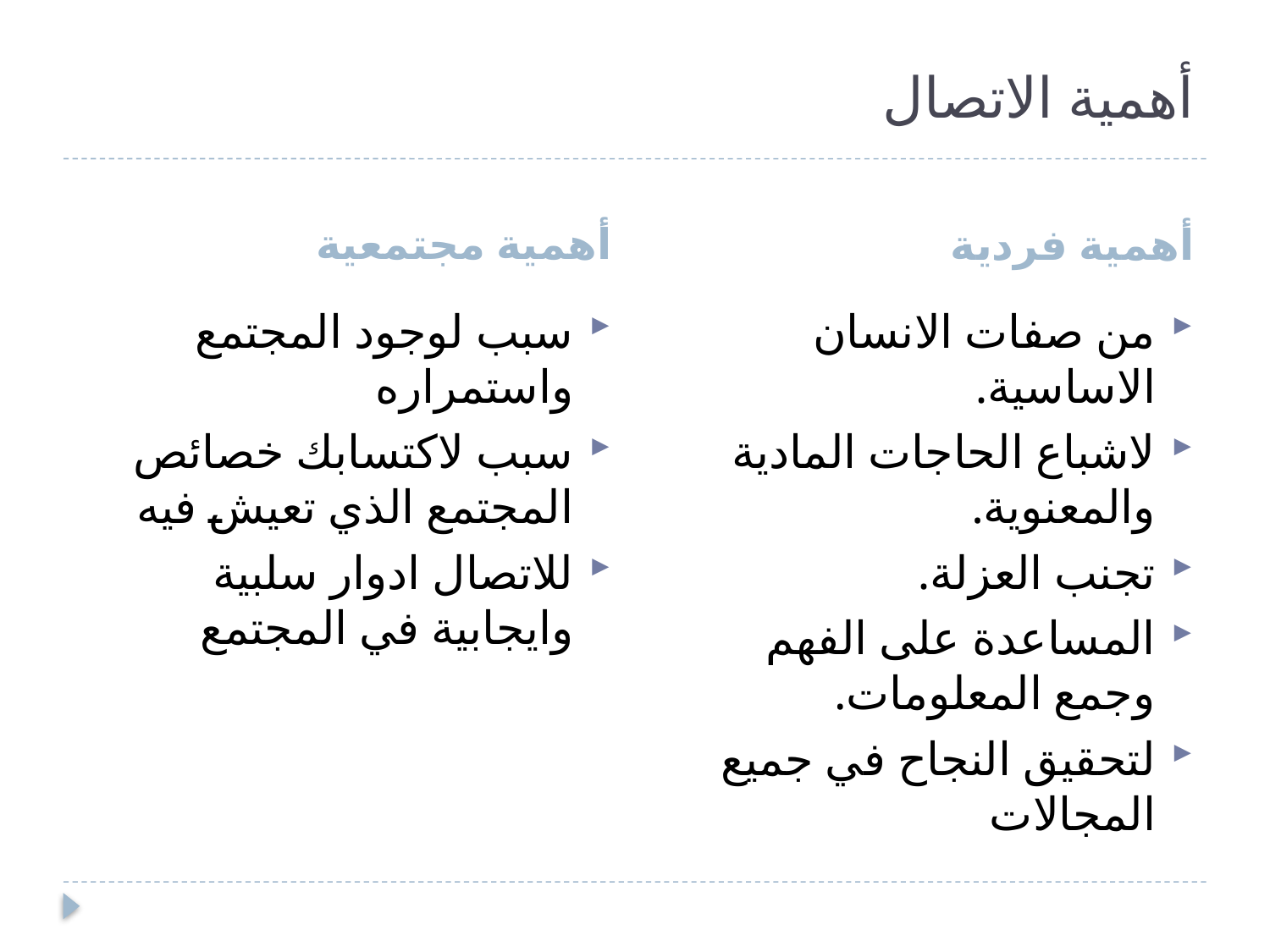

# أهمية الاتصال
أهمية مجتمعية
أهمية فردية
سبب لوجود المجتمع واستمراره
سبب لاكتسابك خصائص المجتمع الذي تعيش فيه
للاتصال ادوار سلبية وايجابية في المجتمع
من صفات الانسان الاساسية.
لاشباع الحاجات المادية والمعنوية.
تجنب العزلة.
المساعدة على الفهم وجمع المعلومات.
لتحقيق النجاح في جميع المجالات